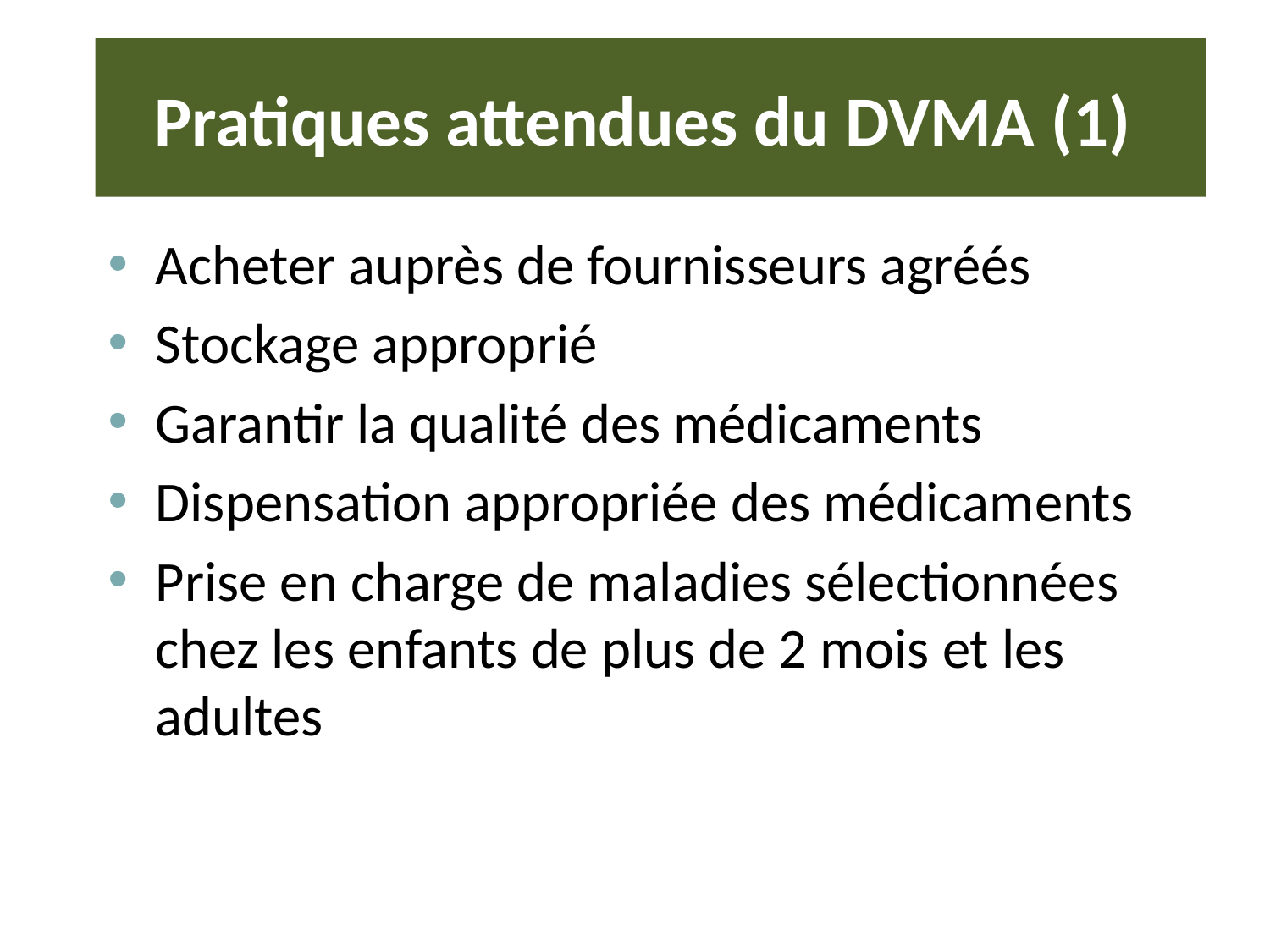

# Pratiques attendues du DVMA (1)
Acheter auprès de fournisseurs agréés
Stockage approprié
Garantir la qualité des médicaments
Dispensation appropriée des médicaments
Prise en charge de maladies sélectionnées chez les enfants de plus de 2 mois et les adultes